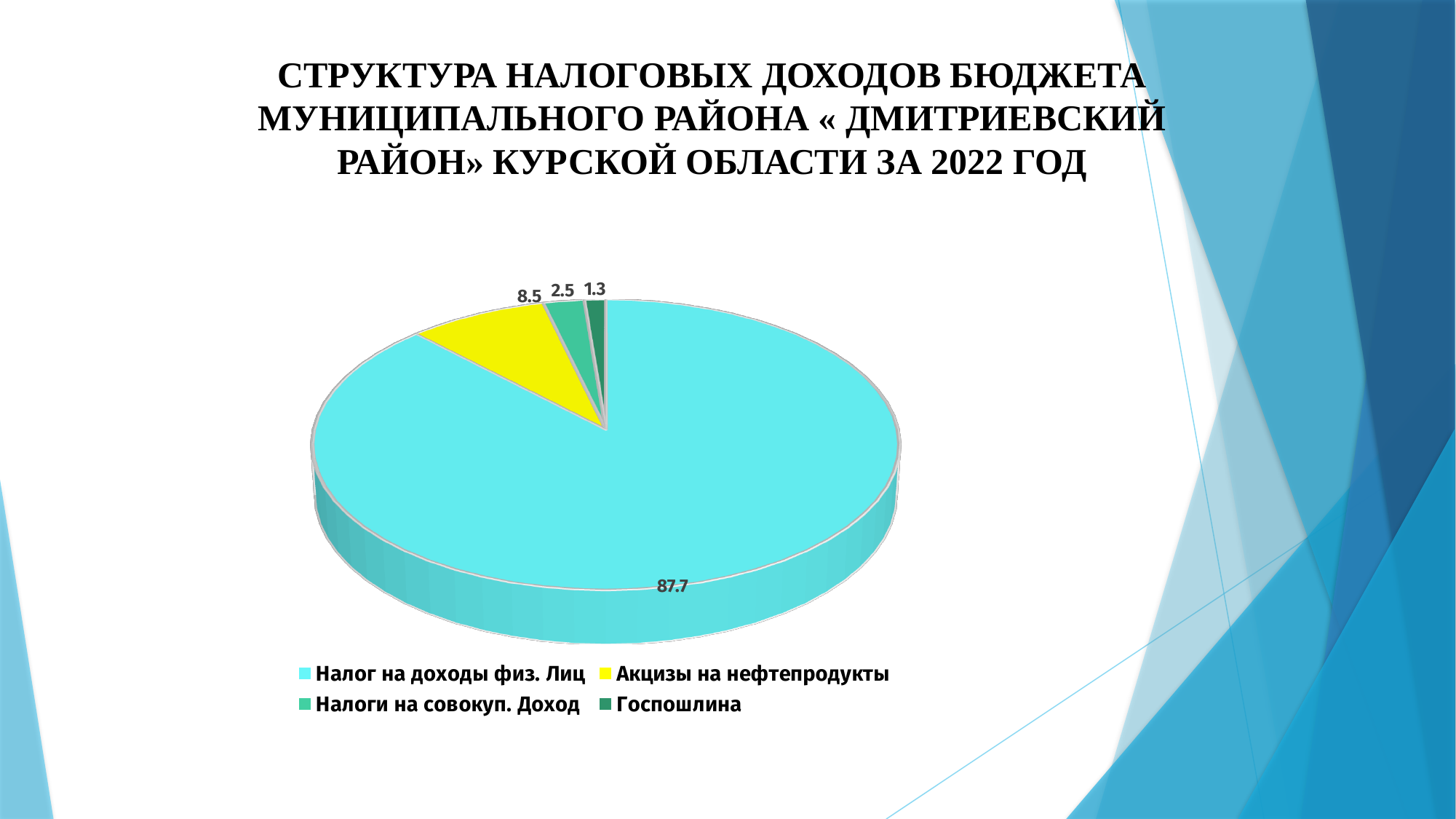

# СТРУКТУРА НАЛОГОВЫХ ДОХОДОВ БЮДЖЕТА МУНИЦИПАЛЬНОГО РАЙОНА « ДМИТРИЕВСКИЙ РАЙОН» КУРСКОЙ ОБЛАСТИ ЗА 2022 ГОД

[unsupported chart]